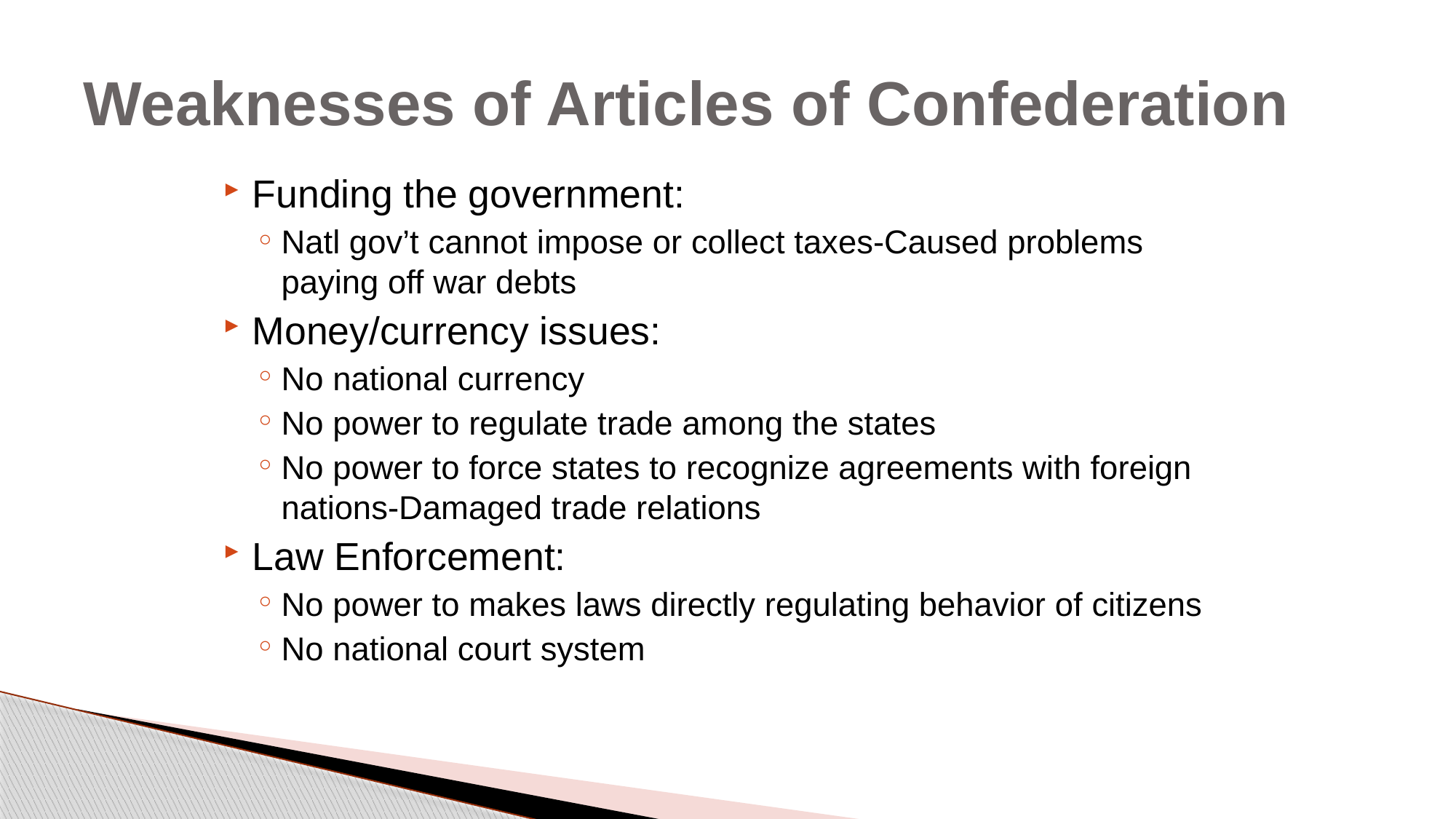

# Weaknesses of Articles of Confederation
Funding the government:
Natl gov’t cannot impose or collect taxes-Caused problems paying off war debts
Money/currency issues:
No national currency
No power to regulate trade among the states
No power to force states to recognize agreements with foreign nations-Damaged trade relations
Law Enforcement:
No power to makes laws directly regulating behavior of citizens
No national court system